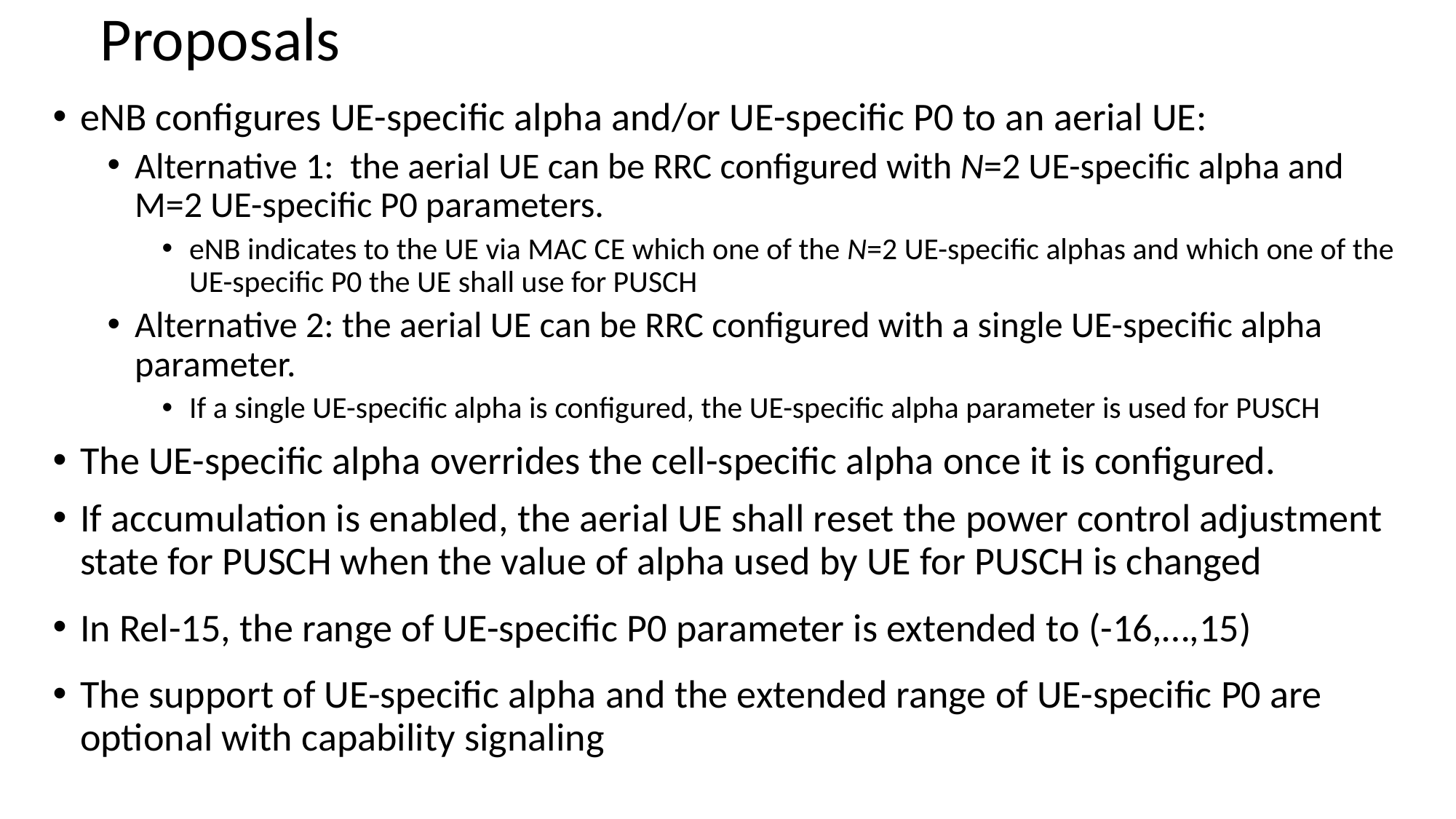

# Proposals
eNB configures UE-specific alpha and/or UE-specific P0 to an aerial UE:
Alternative 1:  the aerial UE can be RRC configured with N=2 UE-specific alpha and M=2 UE-specific P0 parameters.
eNB indicates to the UE via MAC CE which one of the N=2 UE-specific alphas and which one of the UE-specific P0 the UE shall use for PUSCH
Alternative 2: the aerial UE can be RRC configured with a single UE-specific alpha parameter.
If a single UE-specific alpha is configured, the UE-specific alpha parameter is used for PUSCH
The UE-specific alpha overrides the cell-specific alpha once it is configured.
If accumulation is enabled, the aerial UE shall reset the power control adjustment state for PUSCH when the value of alpha used by UE for PUSCH is changed
In Rel-15, the range of UE-specific P0 parameter is extended to (-16,…,15)
The support of UE-specific alpha and the extended range of UE-specific P0 are optional with capability signaling